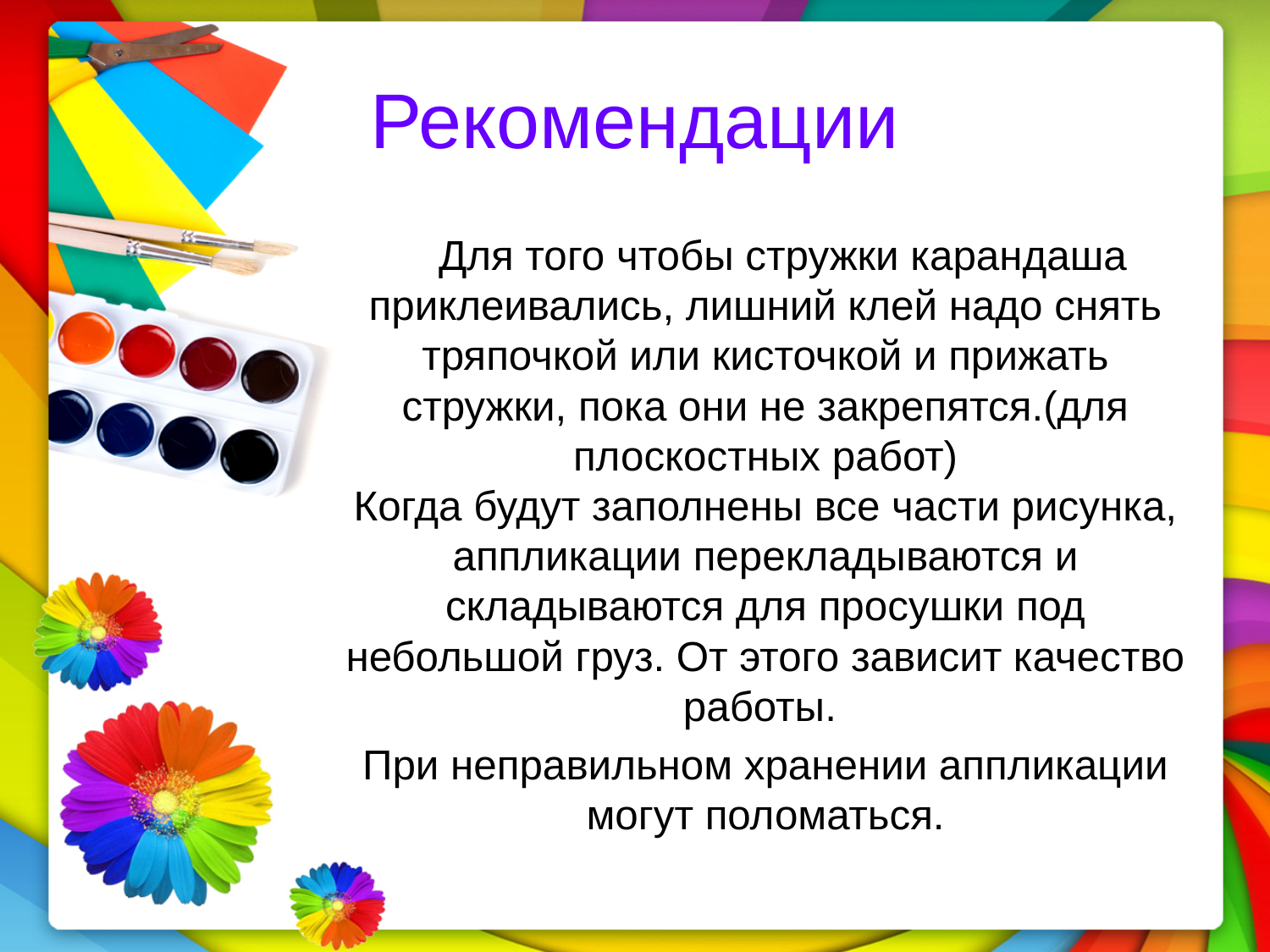

# Рекомендации
   Для того чтобы стружки карандаша приклеивались, лишний клей надо снять тряпочкой или кисточкой и прижать стружки, пока они не закрепятся.(для плоскостных работ)
Когда будут заполнены все части рисунка, аппликации перекладываются и складываются для просушки под небольшой груз. От этого зависит качество работы.
При неправильном хранении аппликации могут поломаться.